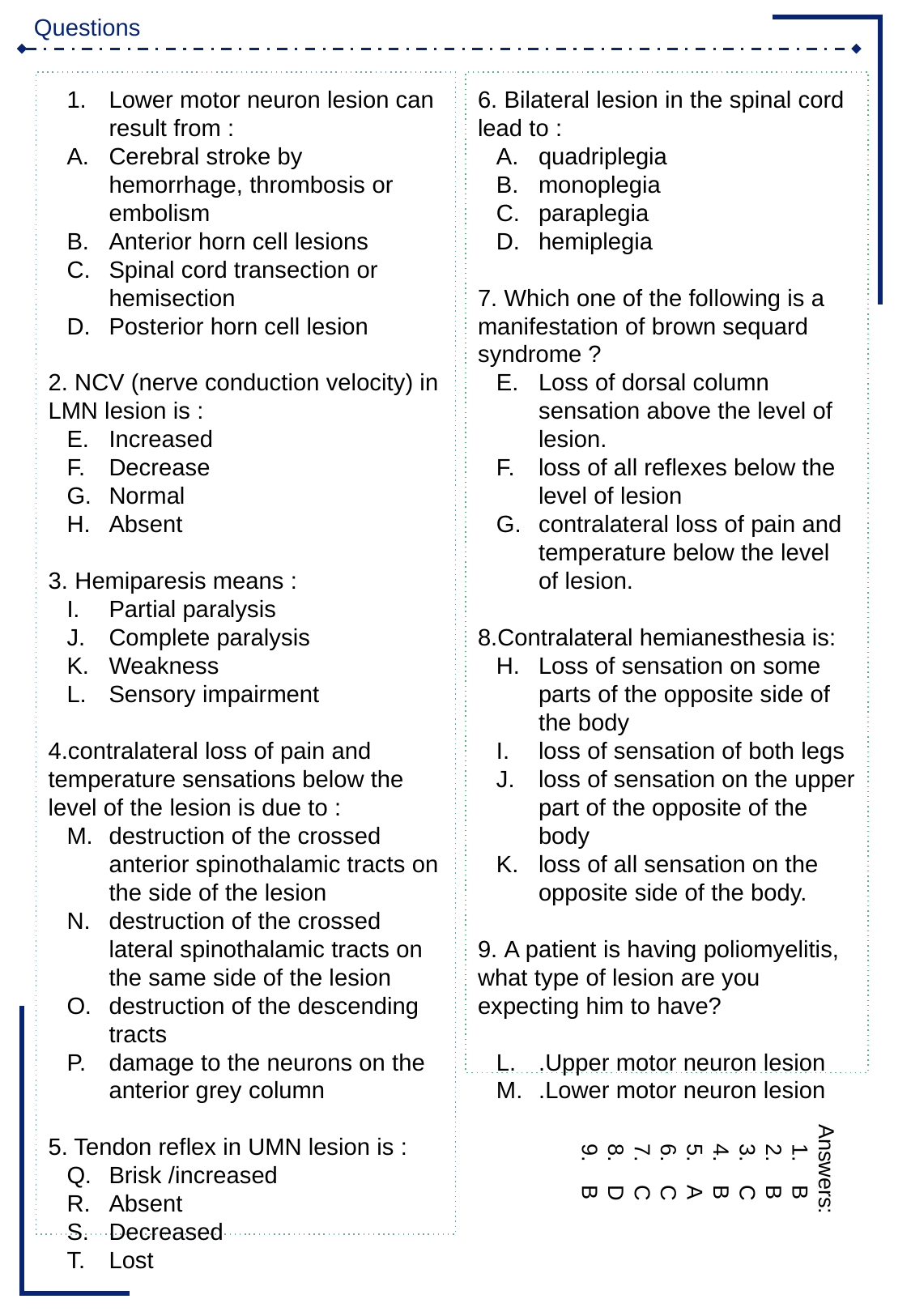

Lower motor neuron lesion can result from :
Cerebral stroke by hemorrhage, thrombosis or embolism
Anterior horn cell lesions
Spinal cord transection or hemisection
Posterior horn cell lesion

2. NCV (nerve conduction velocity) in LMN lesion is :
Increased
Decrease
Normal
Absent

3. Hemiparesis means :
Partial paralysis
Complete paralysis
Weakness
Sensory impairment

4.contralateral loss of pain and temperature sensations below the level of the lesion is due to :
destruction of the crossed anterior spinothalamic tracts on the side of the lesion
destruction of the crossed lateral spinothalamic tracts on the same side of the lesion
destruction of the descending tracts
damage to the neurons on the anterior grey column

5. Tendon reflex in UMN lesion is :
Brisk /increased
Absent
Decreased
Lost
6. Bilateral lesion in the spinal cord lead to :
quadriplegia
monoplegia
paraplegia
hemiplegia

7. Which one of the following is a manifestation of brown sequard syndrome ?
Loss of dorsal column sensation above the level of lesion.
loss of all reflexes below the level of lesion
contralateral loss of pain and temperature below the level of lesion.

8.Contralateral hemianesthesia is:
Loss of sensation on some parts of the opposite side of the body
loss of sensation of both legs
loss of sensation on the upper part of the opposite of the body
loss of all sensation on the opposite side of the body.

9. A patient is having poliomyelitis, what type of lesion are you expecting him to have?

.Upper motor neuron lesion
.Lower motor neuron lesion

Answers:
B
B
C
B
A
C
C
D
B